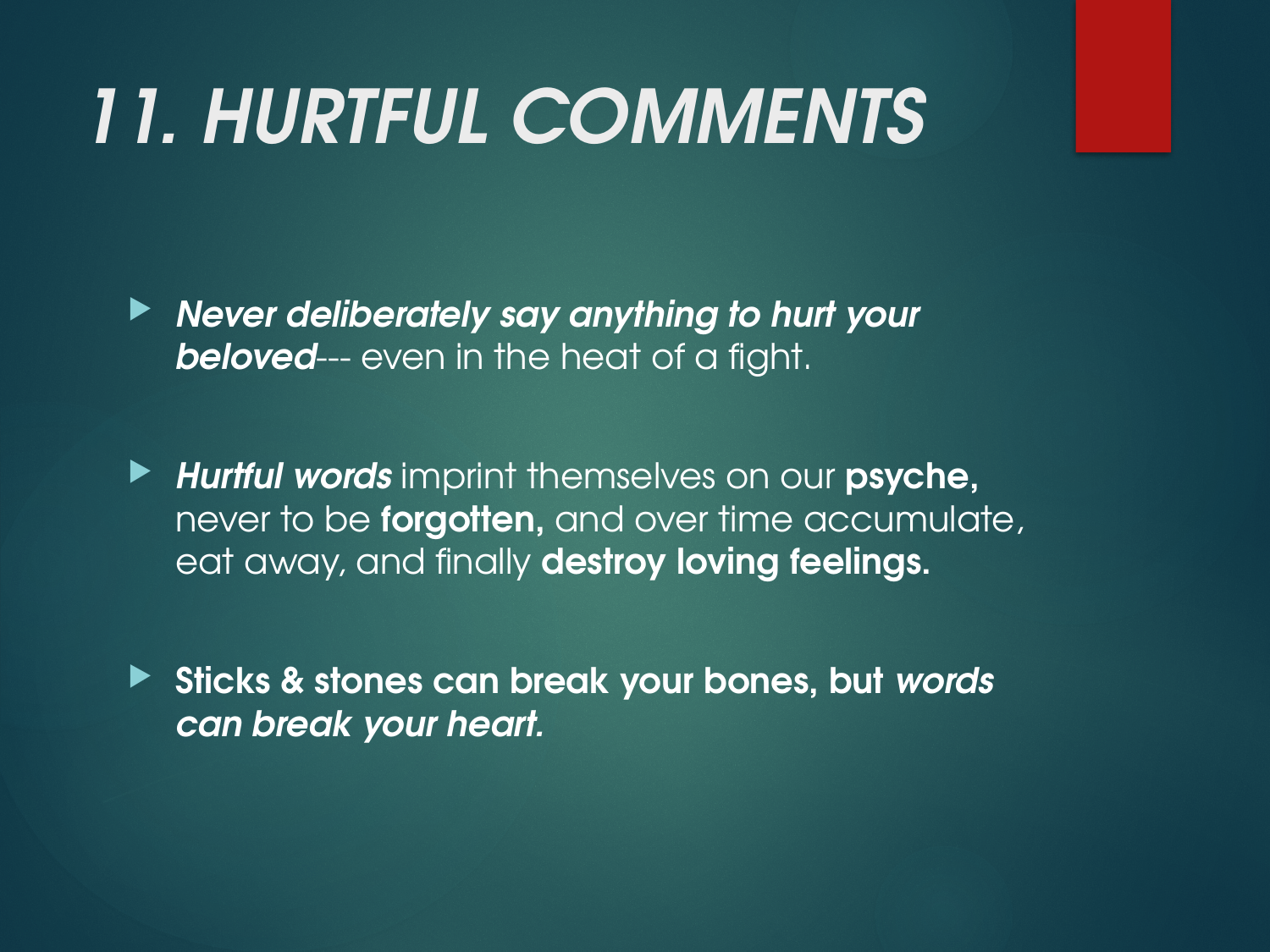

# 11. HURTFUL COMMENTS
Never deliberately say anything to hurt your beloved--- even in the heat of a fight.

Hurtful words imprint themselves on our psyche, never to be forgotten, and over time accumulate, eat away, and finally destroy loving feelings.

Sticks & stones can break your bones, but words can break your heart.